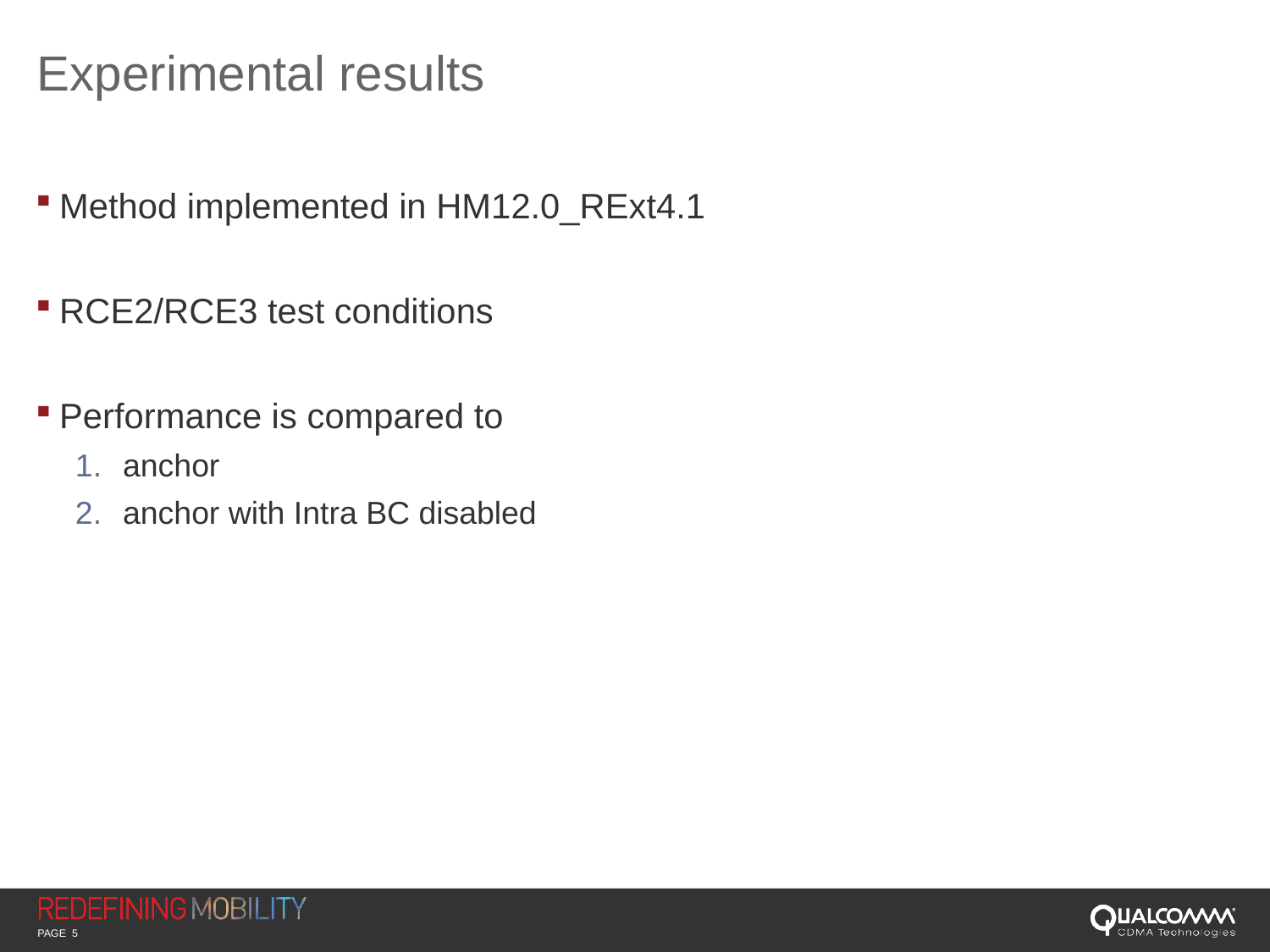

# Experimental results

Method implemented in HM12.0_RExt4.1

RCE2/RCE3 test conditions

Performance is compared to
anchor
anchor with Intra BC disabled